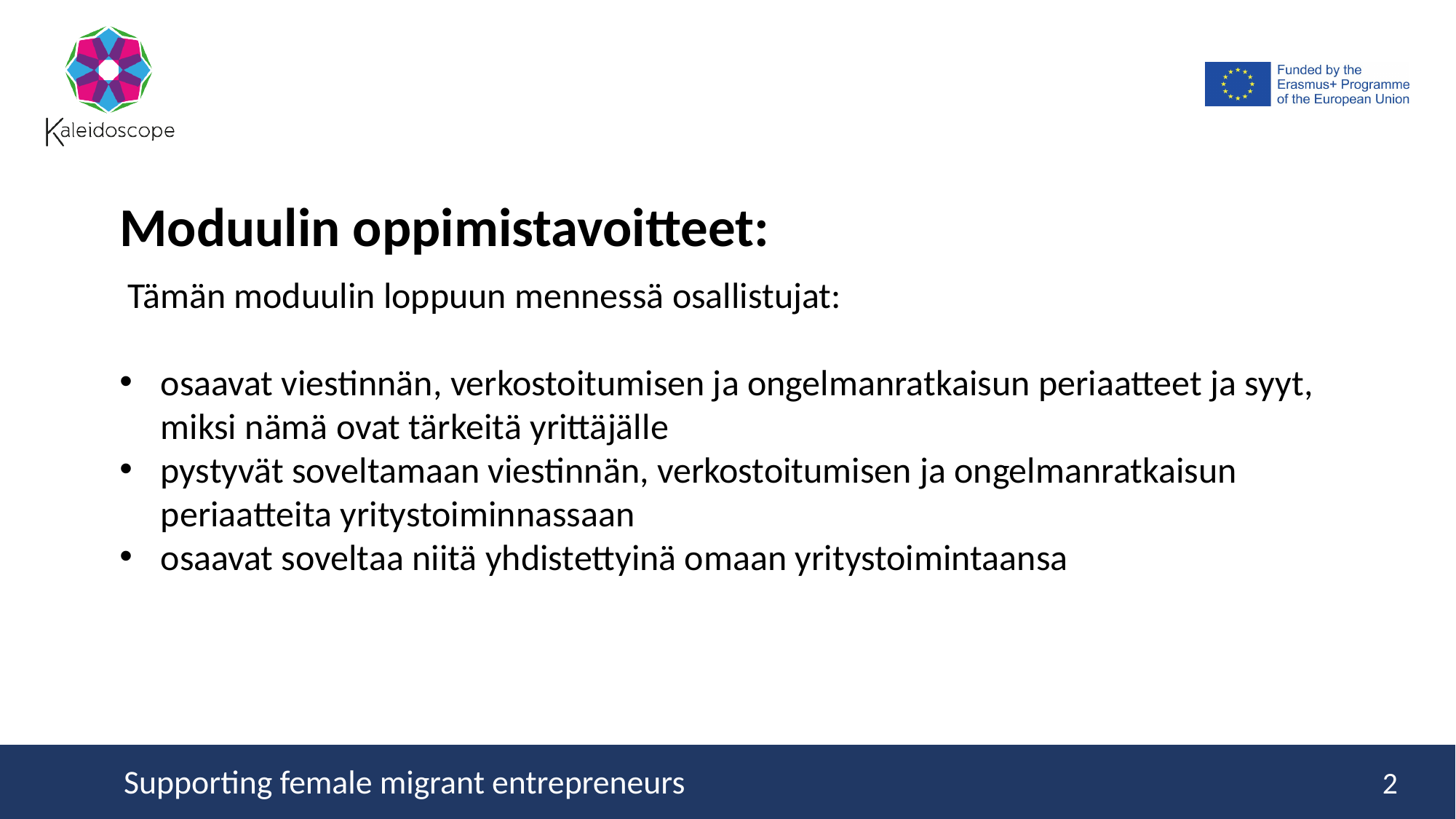

Moduulin oppimistavoitteet:
 Tämän moduulin loppuun mennessä osallistujat:

osaavat viestinnän, verkostoitumisen ja ongelmanratkaisun periaatteet ja syyt, miksi nämä ovat tärkeitä yrittäjälle
pystyvät soveltamaan viestinnän, verkostoitumisen ja ongelmanratkaisun periaatteita yritystoiminnassaan
osaavat soveltaa niitä yhdistettyinä omaan yritystoimintaansa
2